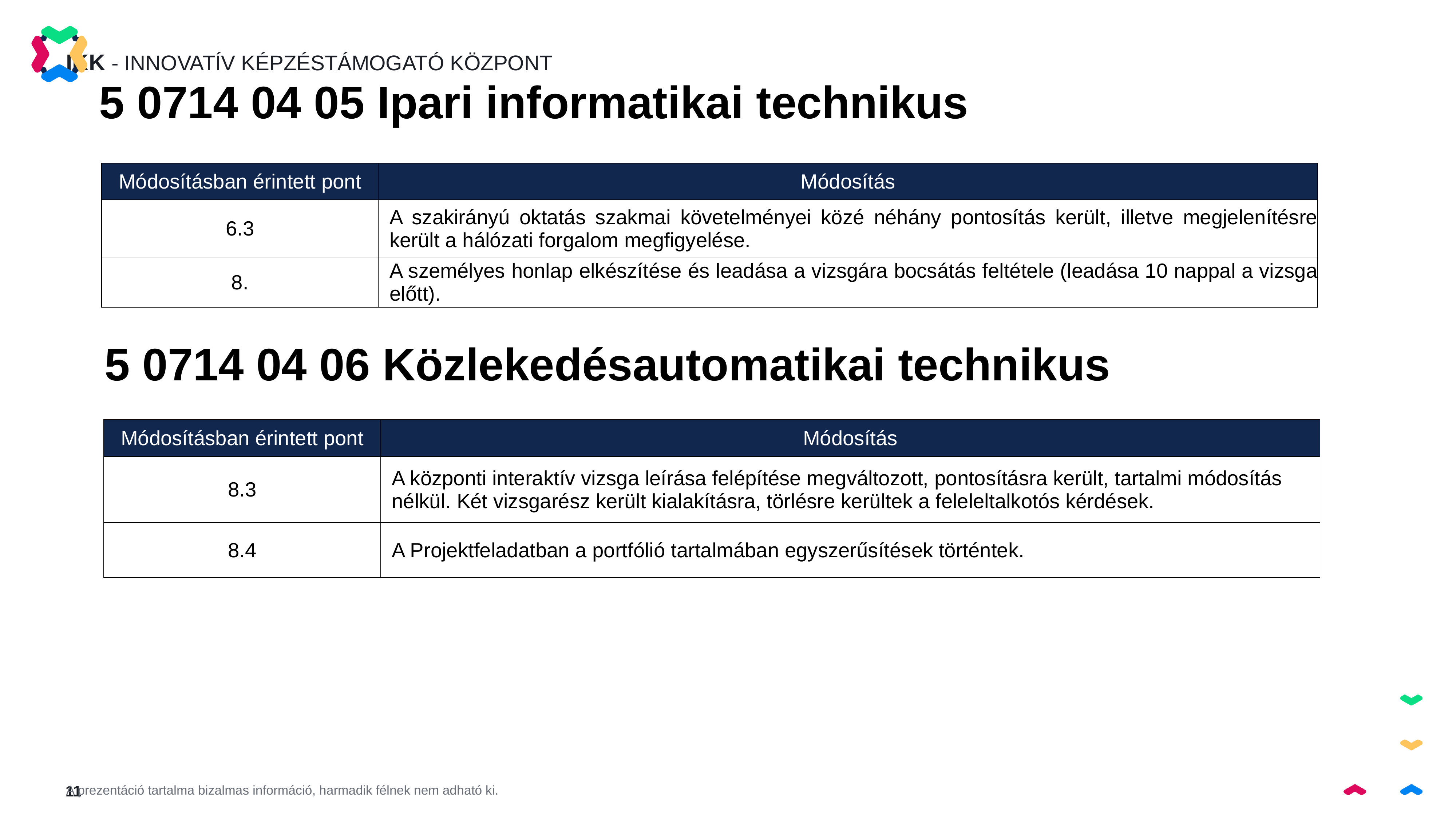

5 0714 04 05 Ipari informatikai technikus

| Módosításban érintett pont | Módosítás |
| --- | --- |
| 6.3 | A szakirányú oktatás szakmai követelményei közé néhány pontosítás került, illetve megjelenítésre került a hálózati forgalom megfigyelése. |
| 8. | A személyes honlap elkészítése és leadása a vizsgára bocsátás feltétele (leadása 10 nappal a vizsga előtt). |
5 0714 04 06 Közlekedésautomatikai technikus
| Módosításban érintett pont | Módosítás |
| --- | --- |
| 8.3 | A központi interaktív vizsga leírása felépítése megváltozott, pontosításra került, tartalmi módosítás nélkül. Két vizsgarész került kialakításra, törlésre kerültek a feleleltalkotós kérdések. |
| 8.4 | A Projektfeladatban a portfólió tartalmában egyszerűsítések történtek. |